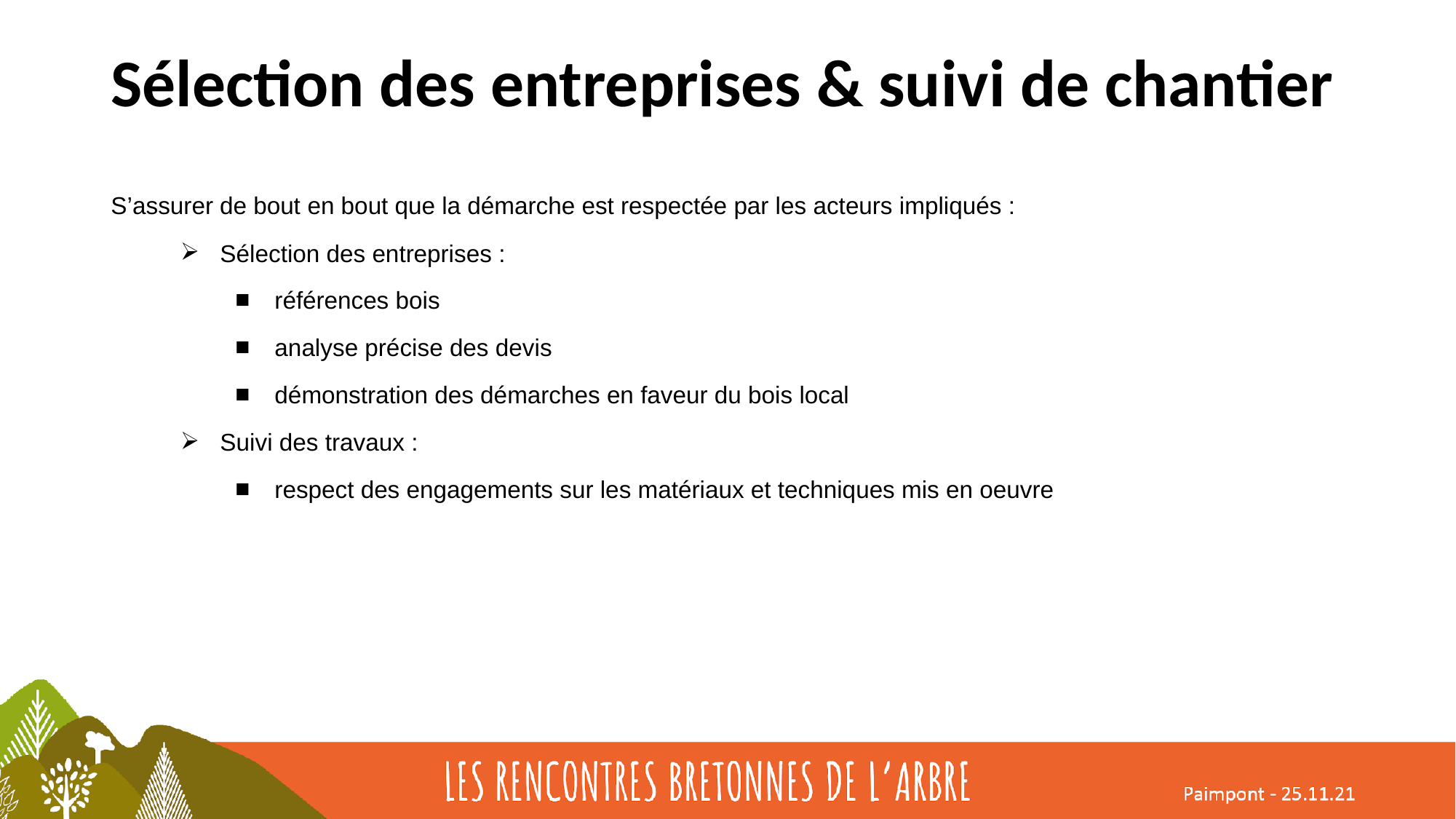

# Sélection des entreprises & suivi de chantier
S’assurer de bout en bout que la démarche est respectée par les acteurs impliqués :
Sélection des entreprises :
références bois
analyse précise des devis
démonstration des démarches en faveur du bois local
Suivi des travaux :
respect des engagements sur les matériaux et techniques mis en oeuvre